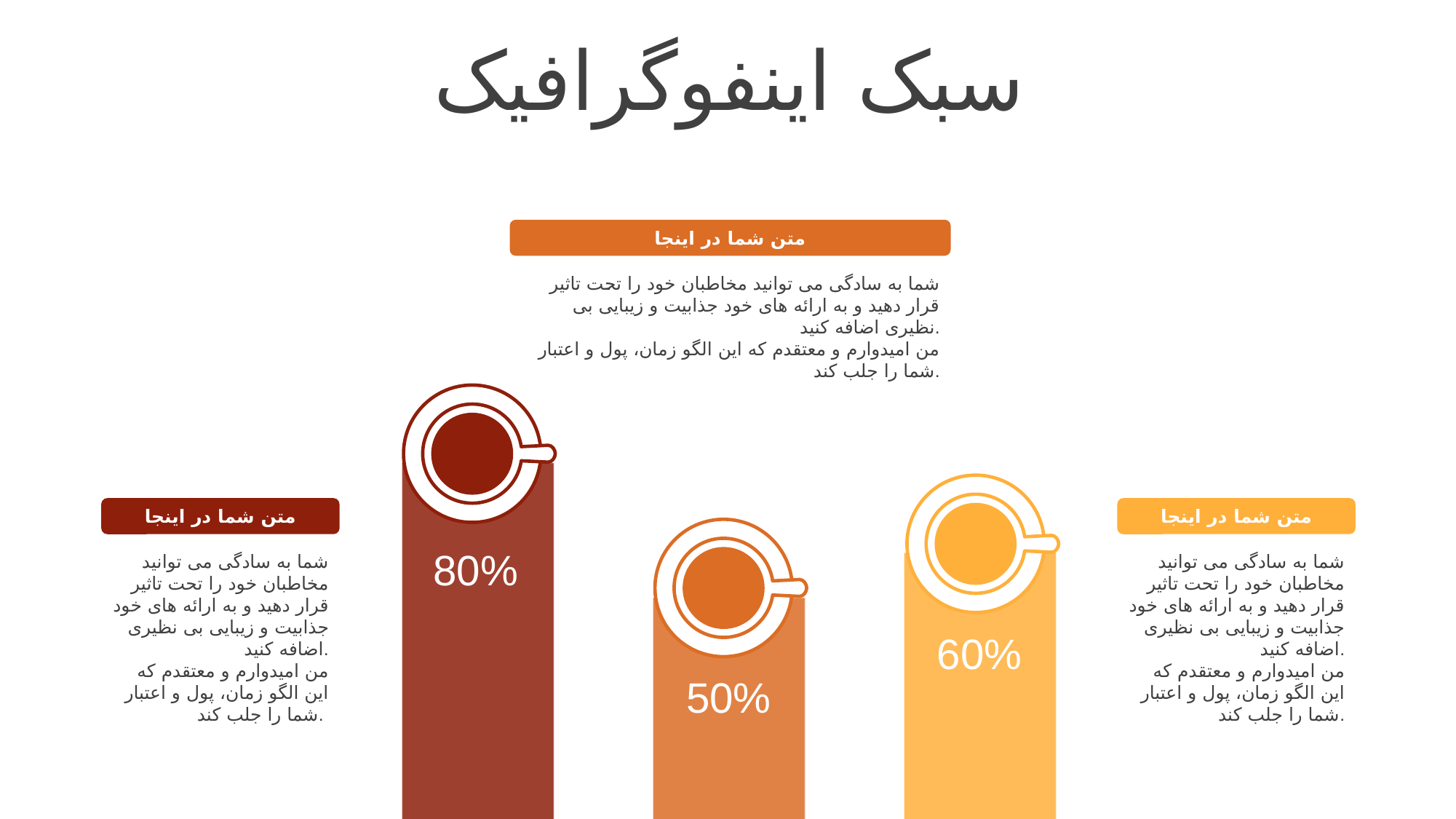

سبک اینفوگرافیک
متن شما در اینجا
شما به سادگی می توانید مخاطبان خود را تحت تاثیر قرار دهید و به ارائه های خود جذابیت و زیبایی بی نظیری اضافه کنید.
من امیدوارم و معتقدم که این الگو زمان، پول و اعتبار شما را جلب کند.
متن شما در اینجا
شما به سادگی می توانید مخاطبان خود را تحت تاثیر قرار دهید و به ارائه های خود جذابیت و زیبایی بی نظیری اضافه کنید.
من امیدوارم و معتقدم که این الگو زمان، پول و اعتبار شما را جلب کند.
متن شما در اینجا
شما به سادگی می توانید مخاطبان خود را تحت تاثیر قرار دهید و به ارائه های خود جذابیت و زیبایی بی نظیری اضافه کنید.
من امیدوارم و معتقدم که این الگو زمان، پول و اعتبار شما را جلب کند.

### Chart

| Category |  |
|---|---|

80%
60%
50%